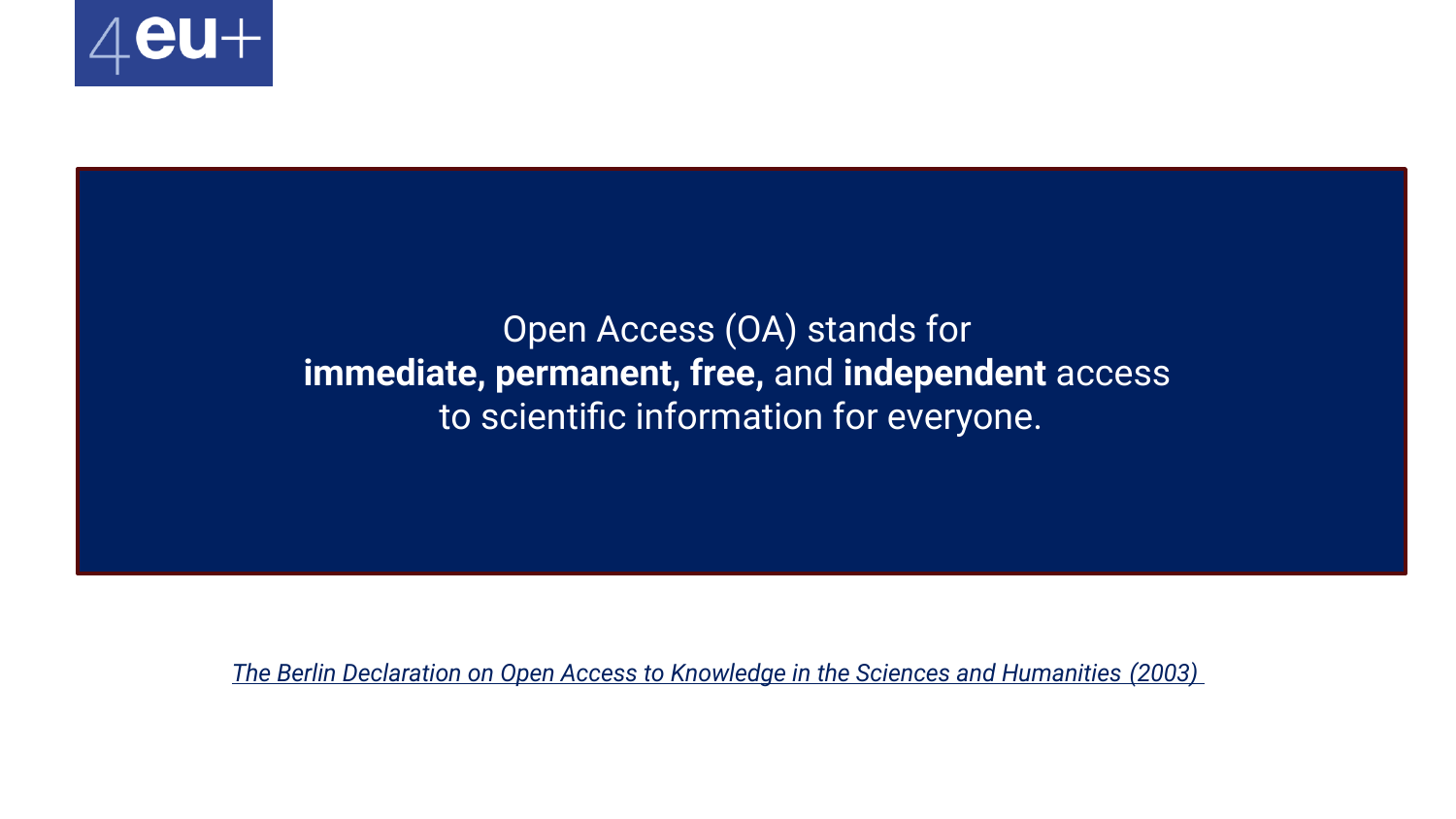

Open Access (OA)​ stands for
immediate, permanent, free, and independent access
to scientific information for everyone.
The Berlin Declaration on Open Access to Knowledge in the Sciences and Humanities (2003)